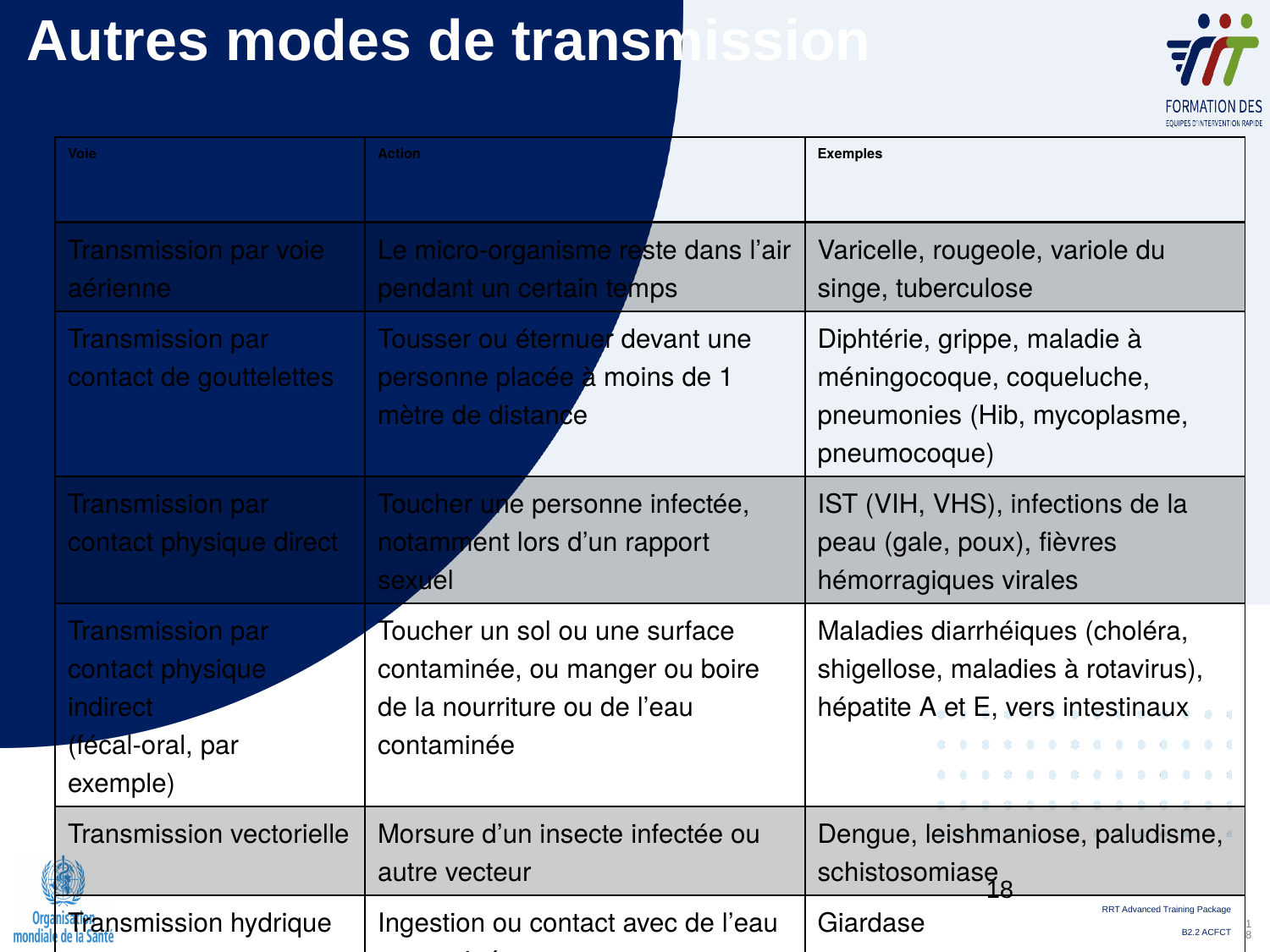

# Autres modes de transmission
| Voie | Action | Exemples |
| --- | --- | --- |
| Transmission par voie aérienne | Le micro-organisme reste dans l’air pendant un certain temps | Varicelle, rougeole, variole du singe, tuberculose |
| Transmission par contact de gouttelettes | Tousser ou éternuer devant une personne placée à moins de 1 mètre de distance | Diphtérie, grippe, maladie à méningocoque, coqueluche, pneumonies (Hib, mycoplasme, pneumocoque) |
| Transmission par contact physique direct | Toucher une personne infectée, notamment lors d’un rapport sexuel | IST (VIH, VHS), infections de la peau (gale, poux), fièvres hémorragiques virales |
| Transmission par contact physique indirect (fécal-oral, par exemple) | Toucher un sol ou une surface contaminée, ou manger ou boire de la nourriture ou de l’eau contaminée | Maladies diarrhéiques (choléra, shigellose, maladies à rotavirus), hépatite A et E, vers intestinaux |
| Transmission vectorielle | Morsure d’un insecte infectée ou autre vecteur | Dengue, leishmaniose, paludisme, schistosomiase |
| Transmission hydrique | Ingestion ou contact avec de l’eau contaminée | Giardase |
18